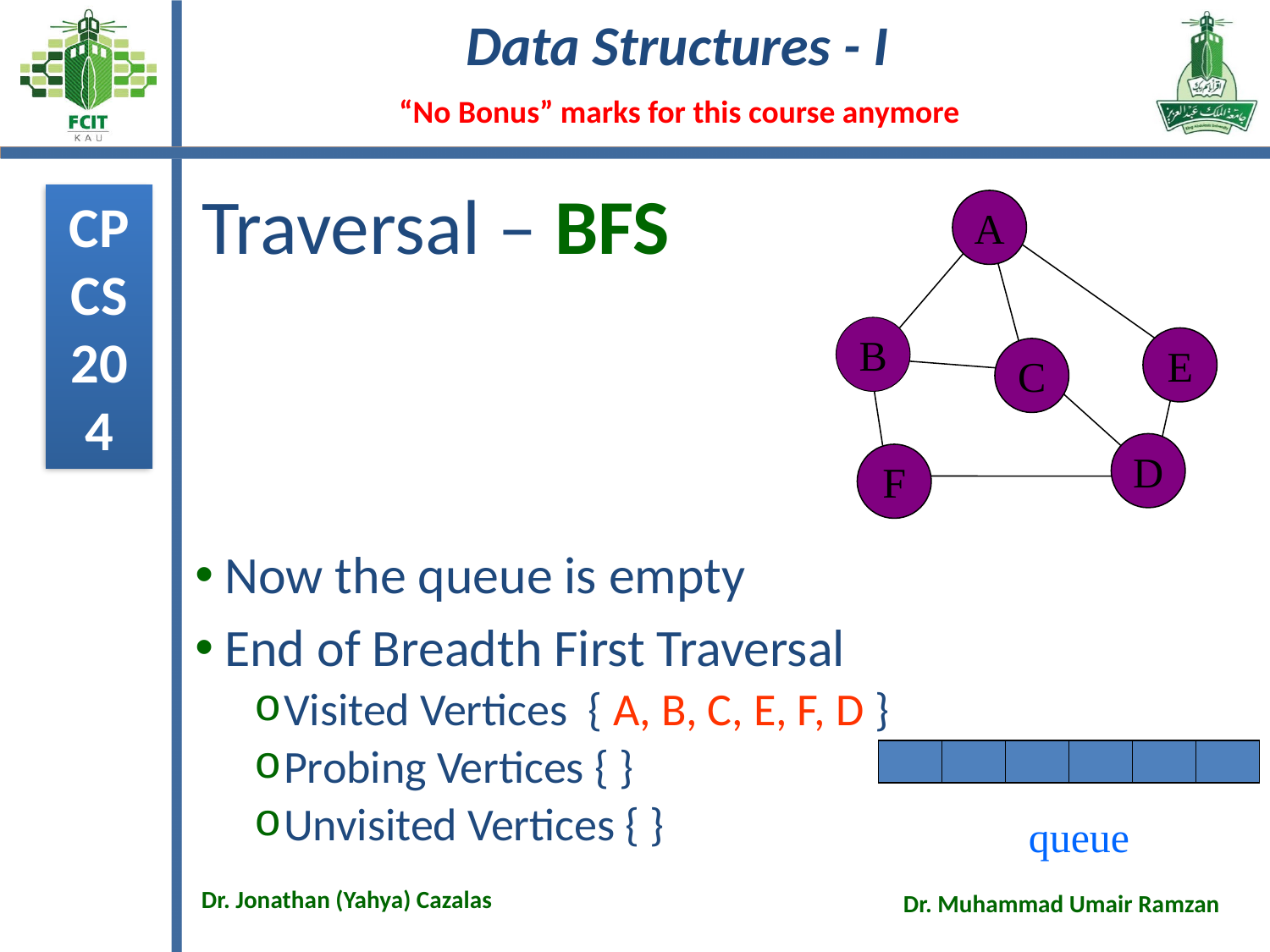

# Traversal – BFS
A

B
E
C

D
F

Now the queue is empty
End of Breadth First Traversal
Visited Vertices  { A, B, C, E, F, D }
Probing Vertices { }
Unvisited Vertices { }

queue